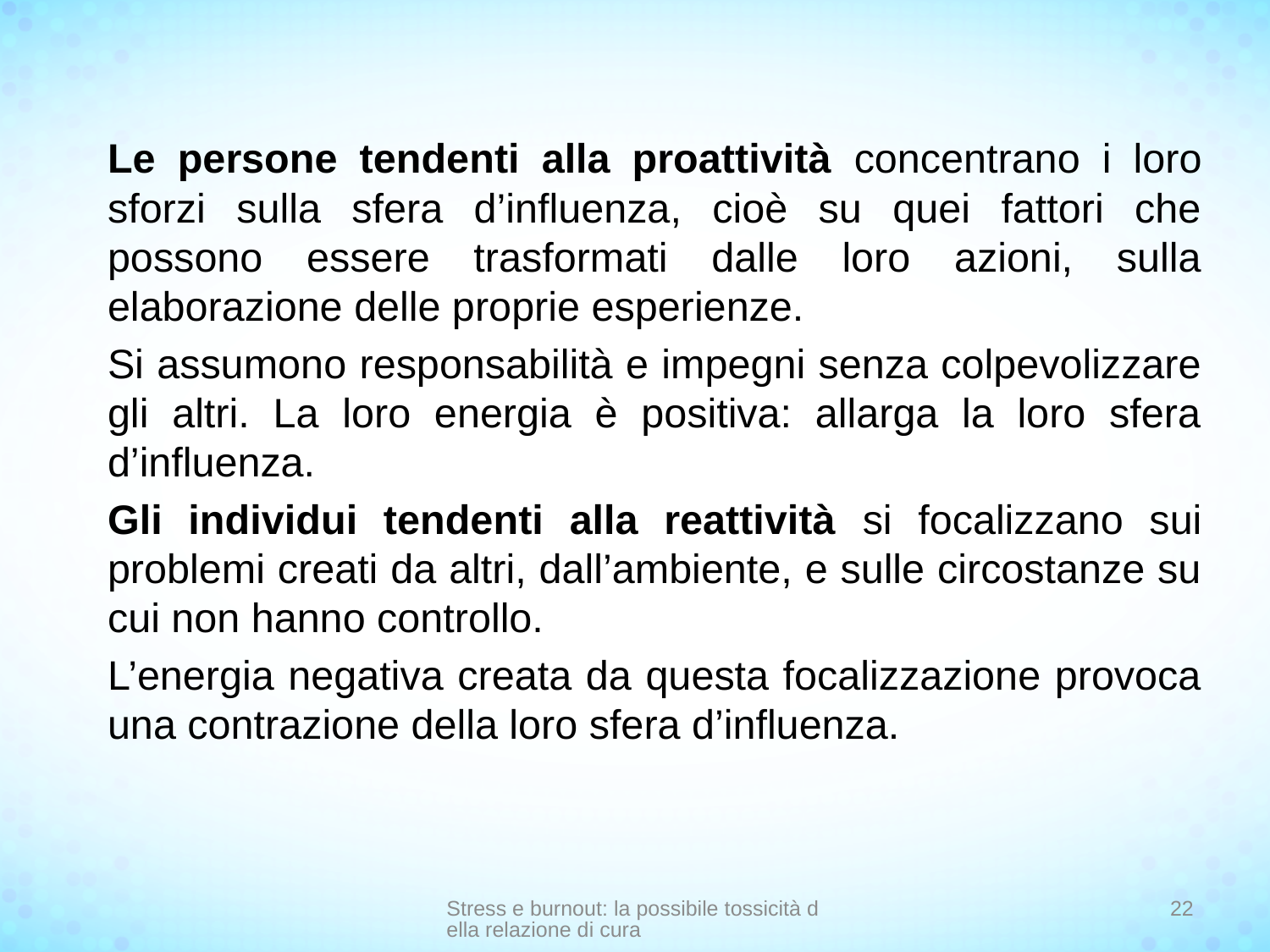

Le persone tendenti alla proattività concentrano i loro sforzi sulla sfera d’influenza, cioè su quei fattori che possono essere trasformati dalle loro azioni, sulla elaborazione delle proprie esperienze.
Si assumono responsabilità e impegni senza colpevolizzare gli altri. La loro energia è positiva: allarga la loro sfera d’influenza.
Gli individui tendenti alla reattività si focalizzano sui problemi creati da altri, dall’ambiente, e sulle circostanze su cui non hanno controllo.
L’energia negativa creata da questa focalizzazione provoca una contrazione della loro sfera d’influenza.
Stress e burnout: la possibile tossicità della relazione di cura
22